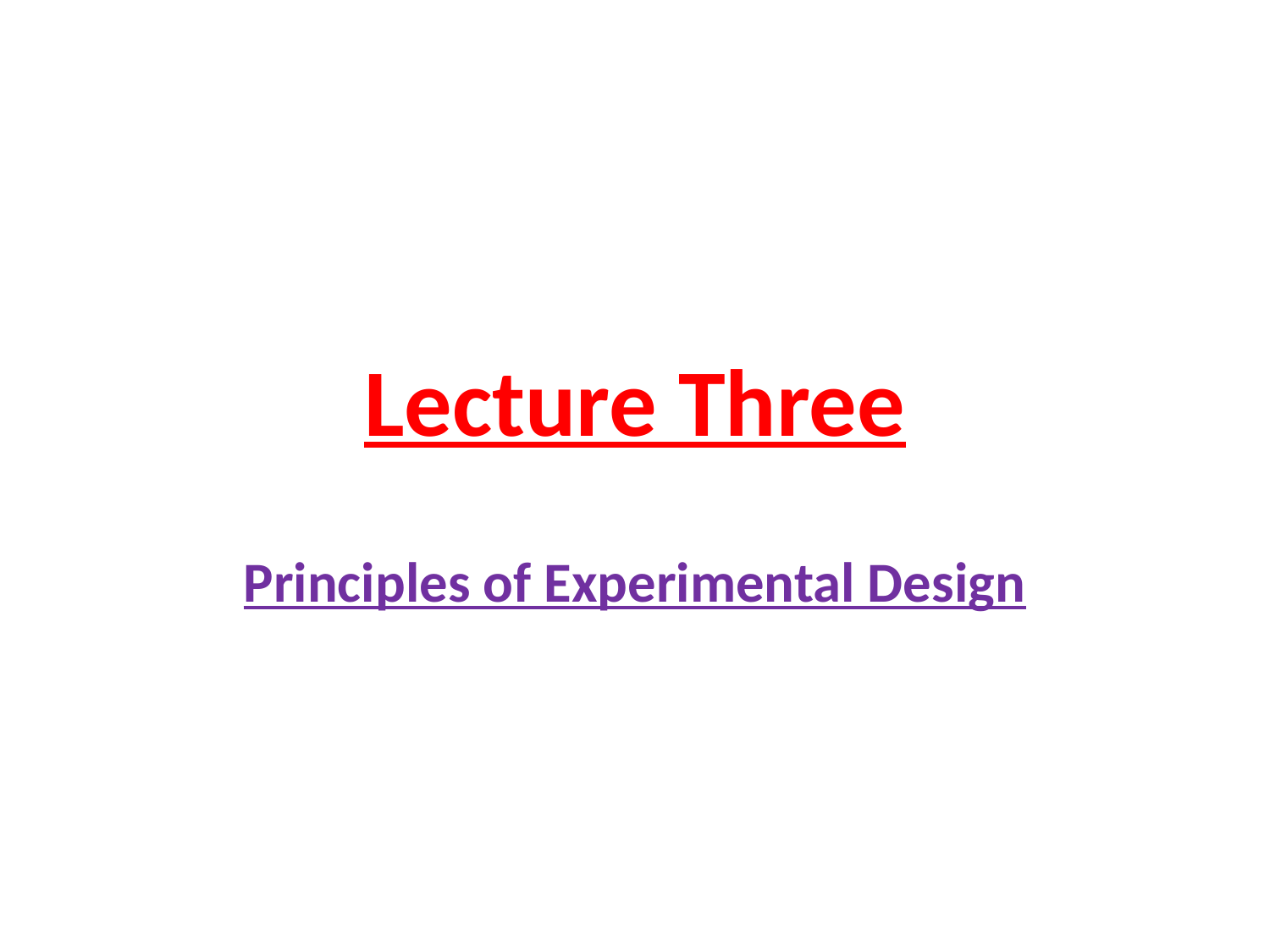

# Lecture Three
Principles of Experimental Design